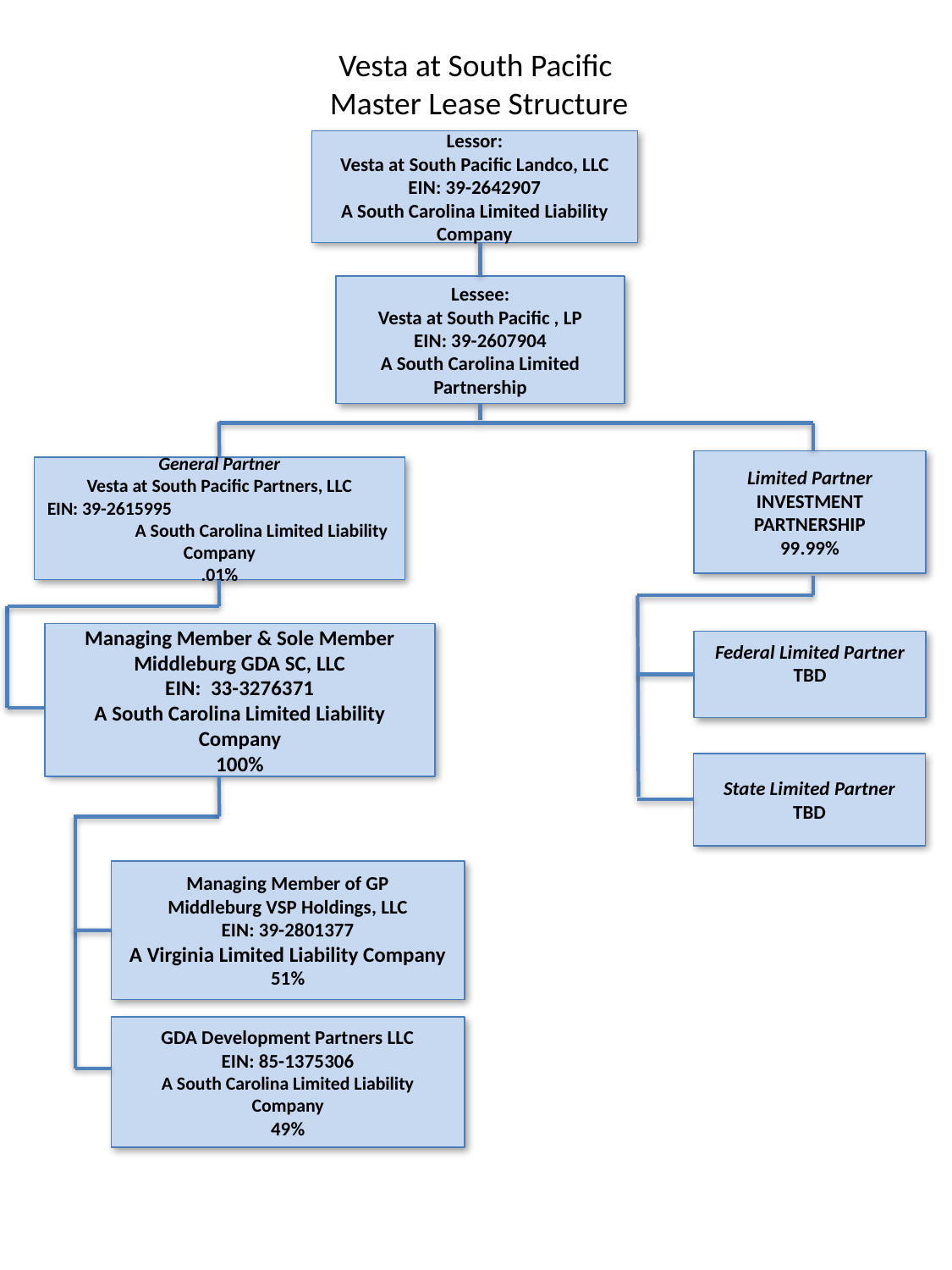

Vesta at South Pacific
Master Lease Structure
Lessor:
Vesta at South Pacific Landco, LLC
EIN: 39-2642907
A South Carolina Limited Liability Company

Lessee:
Vesta at South Pacific , LP
EIN: 39-2607904
A South Carolina Limited Partnership

Limited Partner
INVESTMENT PARTNERSHIP
99.99%

General Partner
Vesta at South Pacific Partners, LLC
EIN: 39-2615995                                                                         A South Carolina Limited Liability Company
.01%

Managing Member & Sole Member
Middleburg GDA SC, LLC
EIN:  33-3276371
A South Carolina Limited Liability Company
100%
Federal Limited Partner
TBD

State Limited Partner
TBD

Managing Member of GP
Middleburg VSP Holdings, LLC
EIN: 39-2801377
A Virginia Limited Liability Company
51%

GDA Development Partners LLC
EIN: 85-1375306
A South Carolina Limited Liability Company
49%